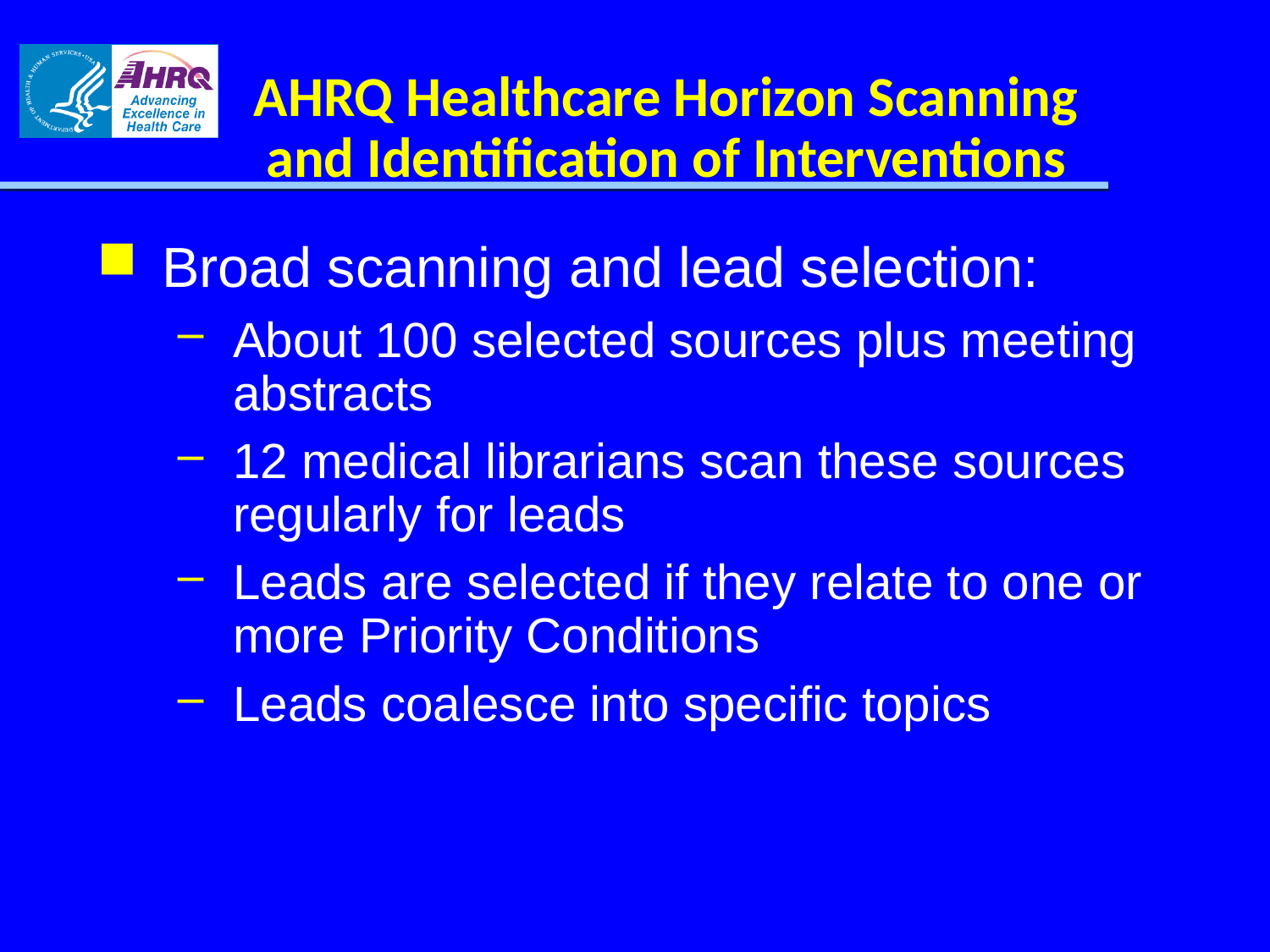

# AHRQ Healthcare Horizon Scanning and Identification of Interventions
Broad scanning and lead selection:
About 100 selected sources plus meeting abstracts
12 medical librarians scan these sources regularly for leads
Leads are selected if they relate to one or more Priority Conditions
Leads coalesce into specific topics